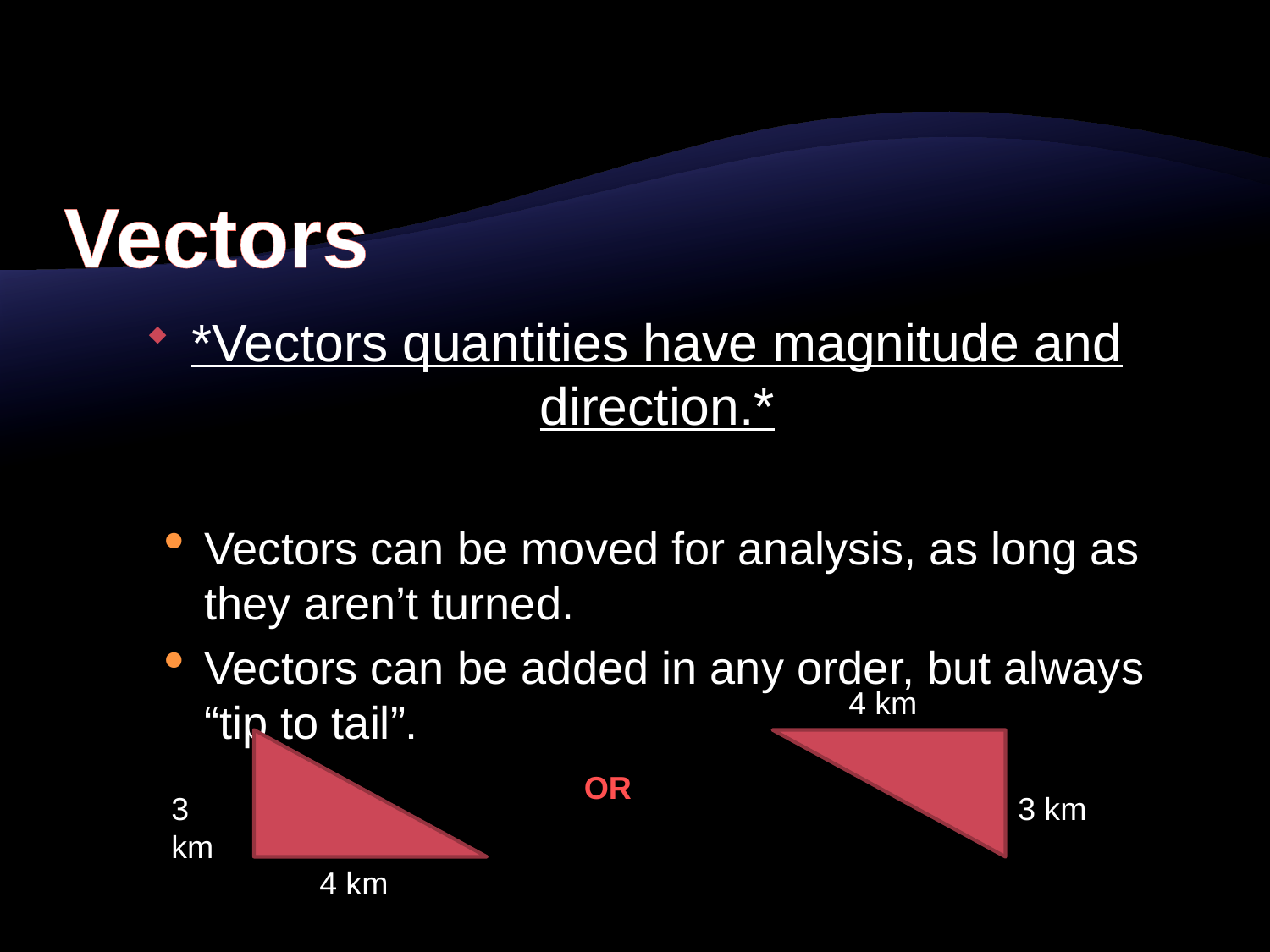

# Vectors
*Vectors quantities have magnitude and direction.*

Vectors can be moved for analysis, as long as they aren’t turned.
Vectors can be added in any order, but always “tip to tail”.
4 km

OR
3 km
3 km
4 km